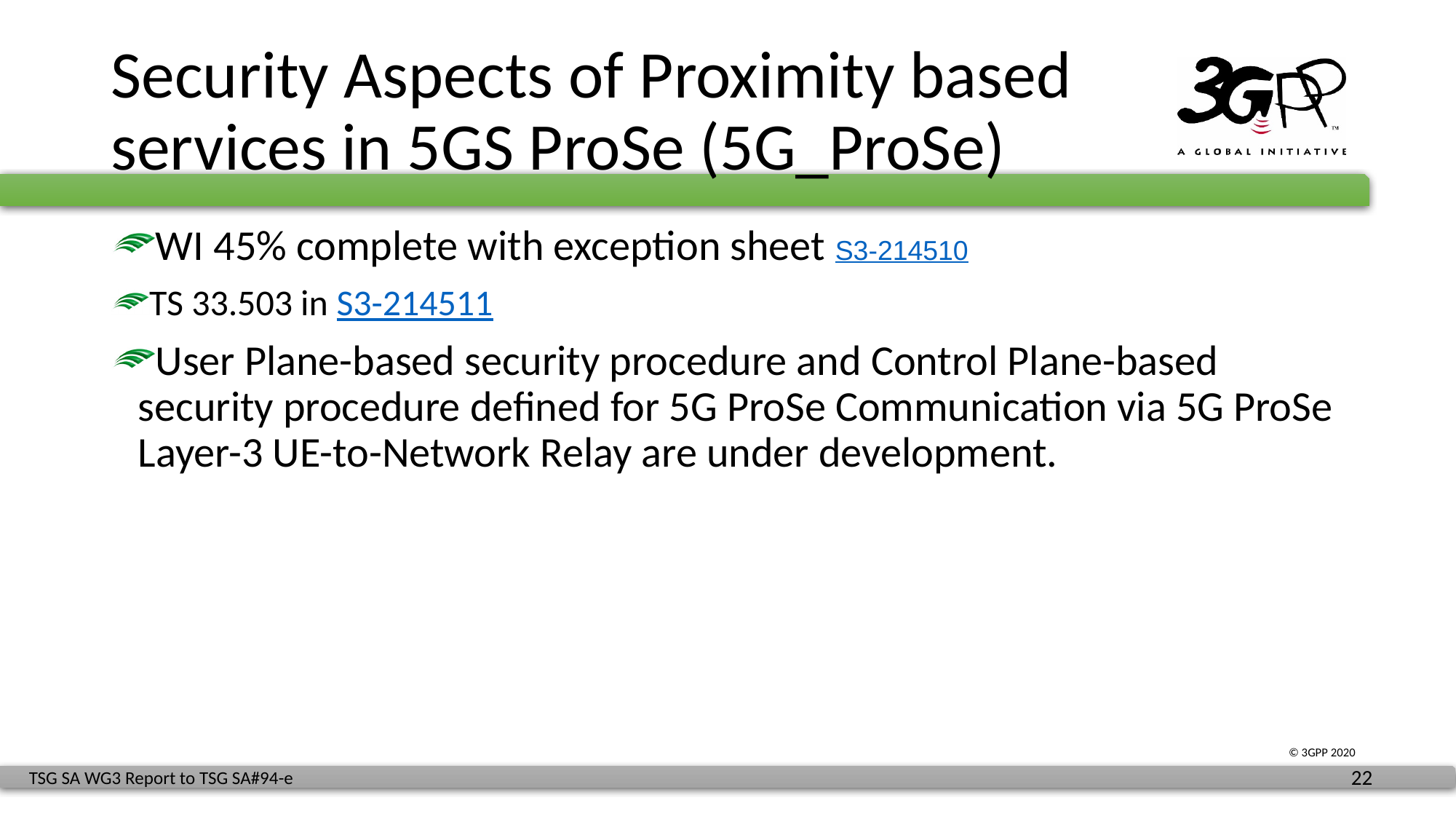

# Security Aspects of Proximity based services in 5GS ProSe (5G_ProSe)
WI 45% complete with exception sheet S3-214510
TS 33.503 in S3-214511
User Plane-based security procedure and Control Plane-based security procedure defined for 5G ProSe Communication via 5G ProSe Layer-3 UE-to-Network Relay are under development.